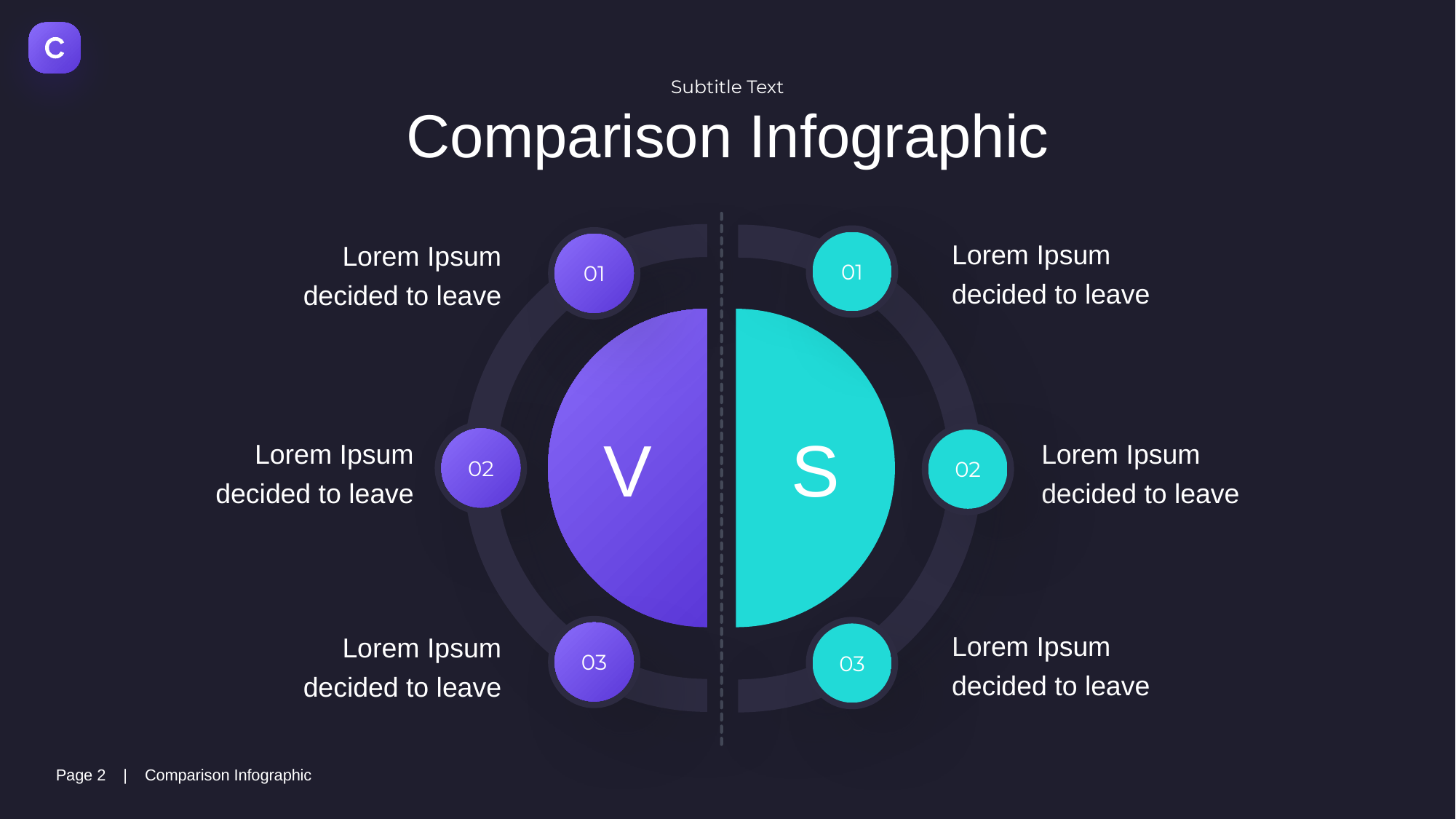

Subtitle Text
Comparison Infographic

01
01
V
S

02
02

03
03
Lorem Ipsum decided to leave
Lorem Ipsum decided to leave

Lorem Ipsum decided to leave
Lorem Ipsum decided to leave
Lorem Ipsum decided to leave
Lorem Ipsum decided to leave